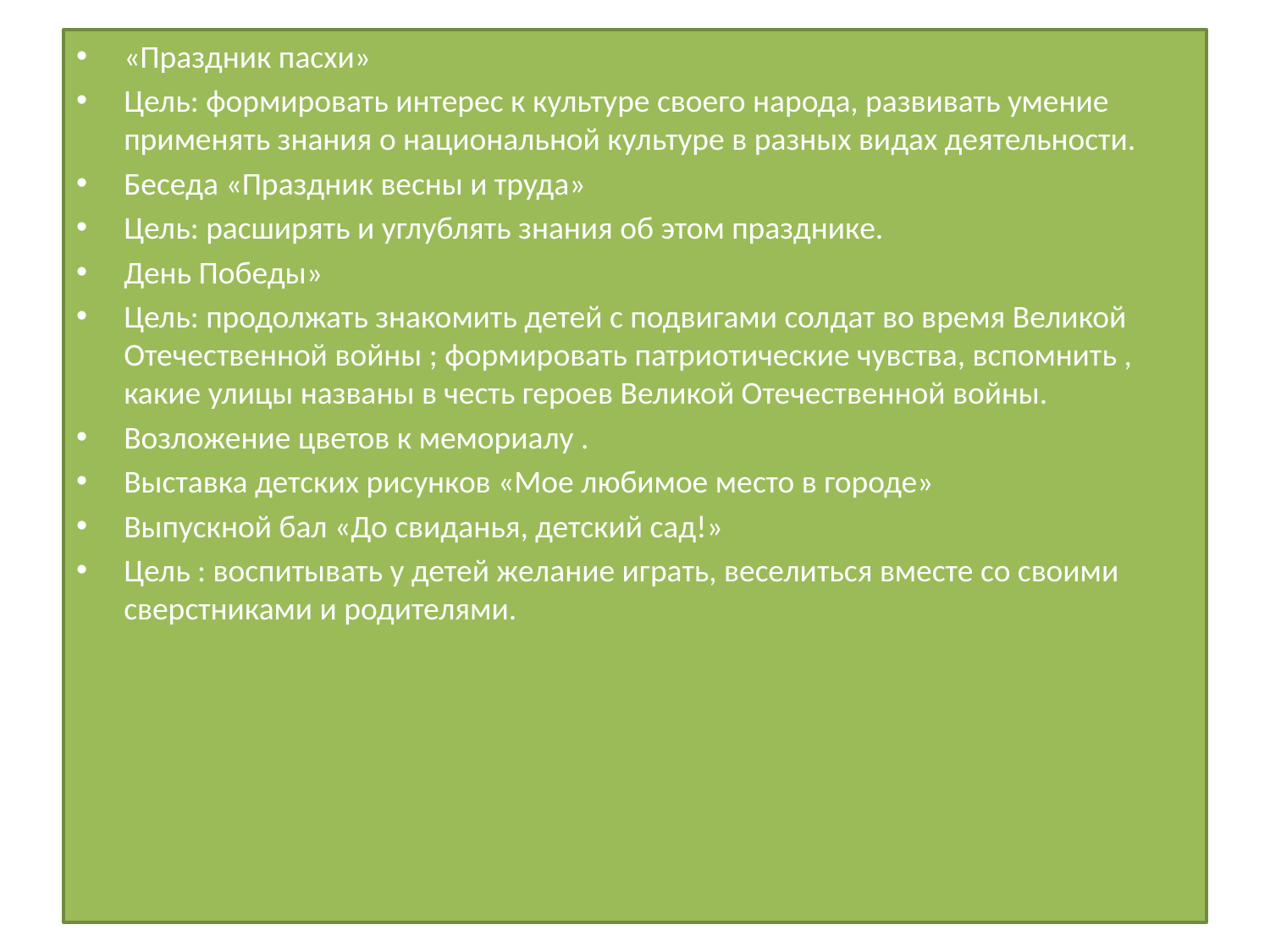

«Праздник пасхи»
Цель: формировать интерес к культуре своего народа, развивать умение применять знания о национальной культуре в разных видах деятельности.
Беседа «Праздник весны и труда»
Цель: расширять и углублять знания об этом празднике.
День Победы»
Цель: продолжать знакомить детей с подвигами солдат во время Великой Отечественной войны ; формировать патриотические чувства, вспомнить , какие улицы названы в честь героев Великой Отечественной войны.
Возложение цветов к мемориалу .
Выставка детских рисунков «Мое любимое место в городе»
Выпускной бал «До свиданья, детский сад!»
Цель : воспитывать у детей желание играть, веселиться вместе со своими сверстниками и родителями.